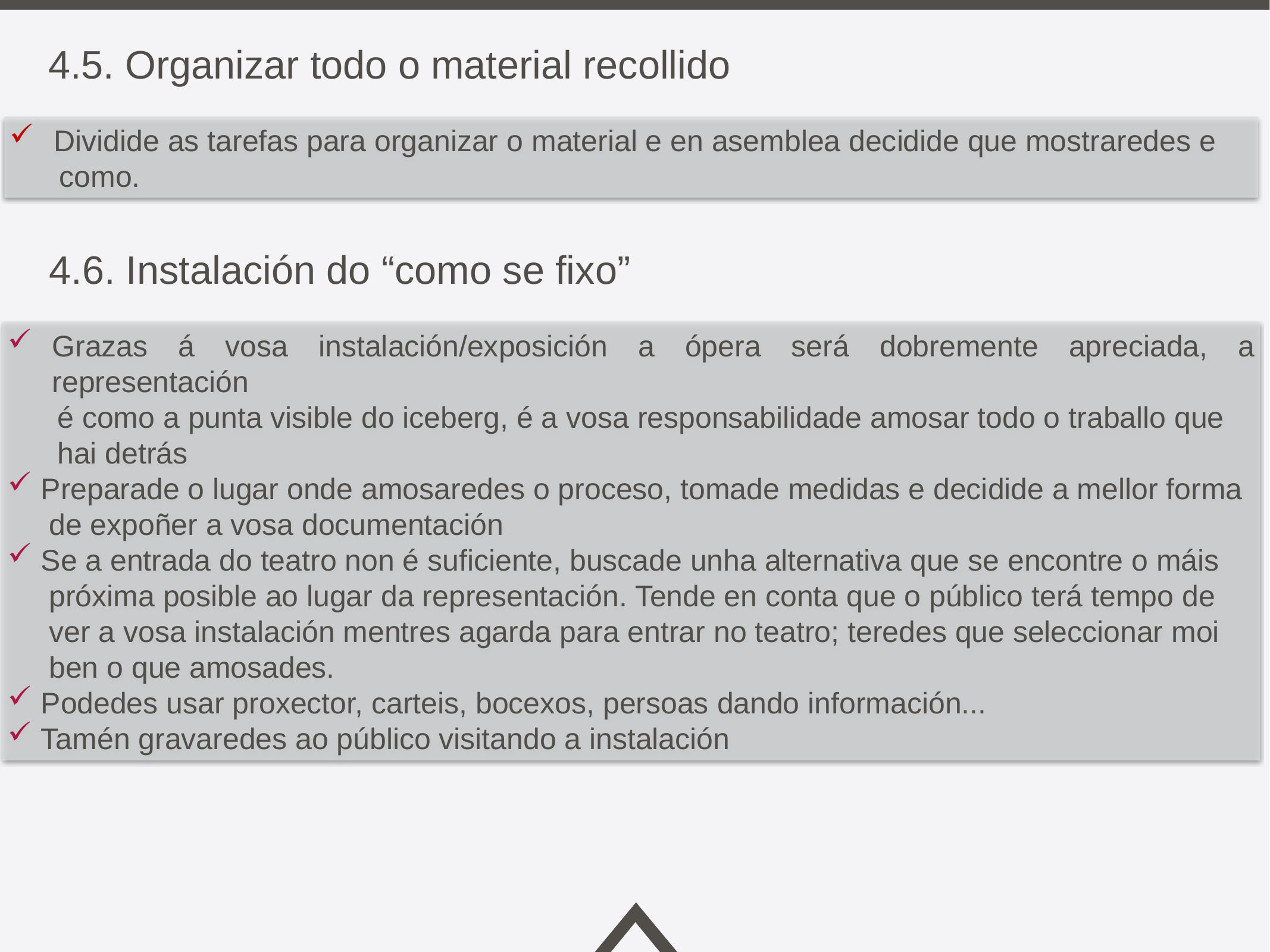

4.5. Organizar todo o material recollido
Dividide as tarefas para organizar o material e en asemblea decidide que mostraredes e
      como.
4.6. Instalación do “como se fixo”
Grazas á vosa instalación/exposición a ópera será dobremente apreciada, a representación
      é como a punta visible do iceberg, é a vosa responsabilidade amosar todo o traballo que
      hai detrás
Preparade o lugar onde amosaredes o proceso, tomade medidas e decidide a mellor forma
     de expoñer a vosa documentación
Se a entrada do teatro non é suficiente, buscade unha alternativa que se encontre o máis
     próxima posible ao lugar da representación. Tende en conta que o público terá tempo de
     ver a vosa instalación mentres agarda para entrar no teatro; teredes que seleccionar moi
     ben o que amosades.
Podedes usar proxector, carteis, bocexos, persoas dando información...
Tamén gravaredes ao público visitando a instalación